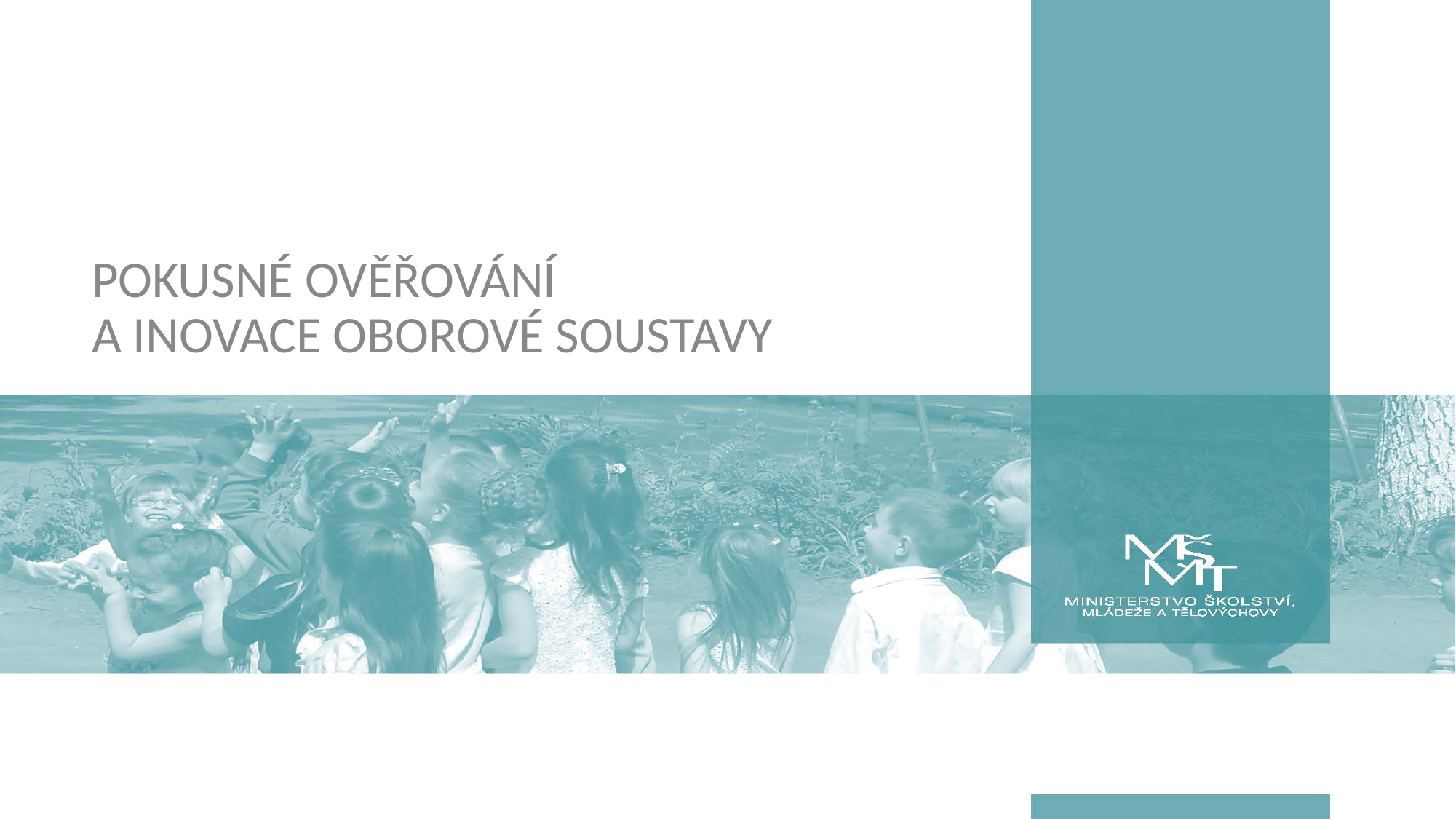

# Pokusné ověřování a Inovace oborové soustavy